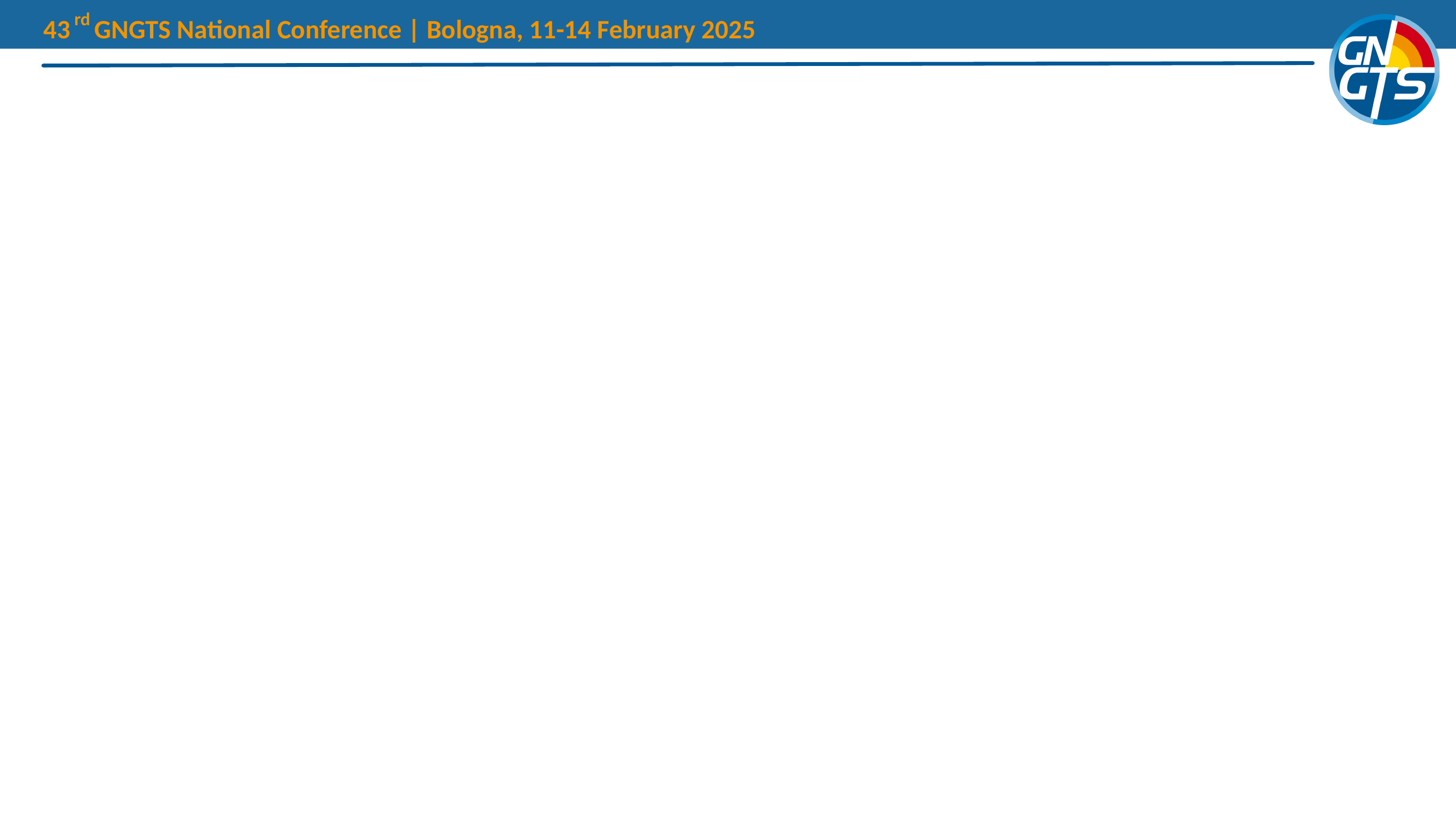

43    GNGTS National Conference | Bologna, 11-14 February 2025
rd